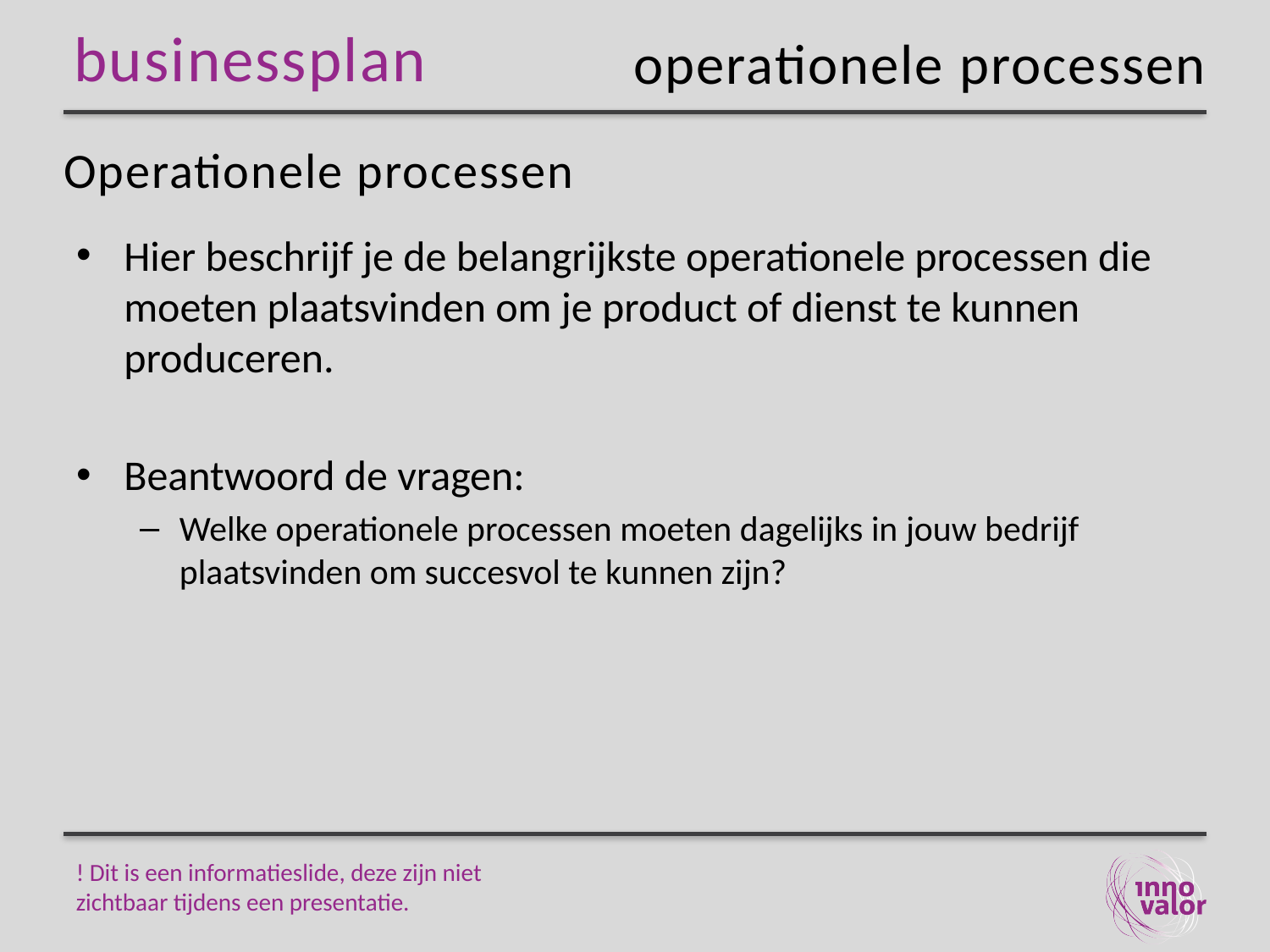

operationele processen
# Operationele processen
Hier beschrijf je de belangrijkste operationele processen die moeten plaatsvinden om je product of dienst te kunnen produceren.

Beantwoord de vragen:
Welke operationele processen moeten dagelijks in jouw bedrijf plaatsvinden om succesvol te kunnen zijn?
! Dit is een informatieslide, deze zijn niet zichtbaar tijdens een presentatie.